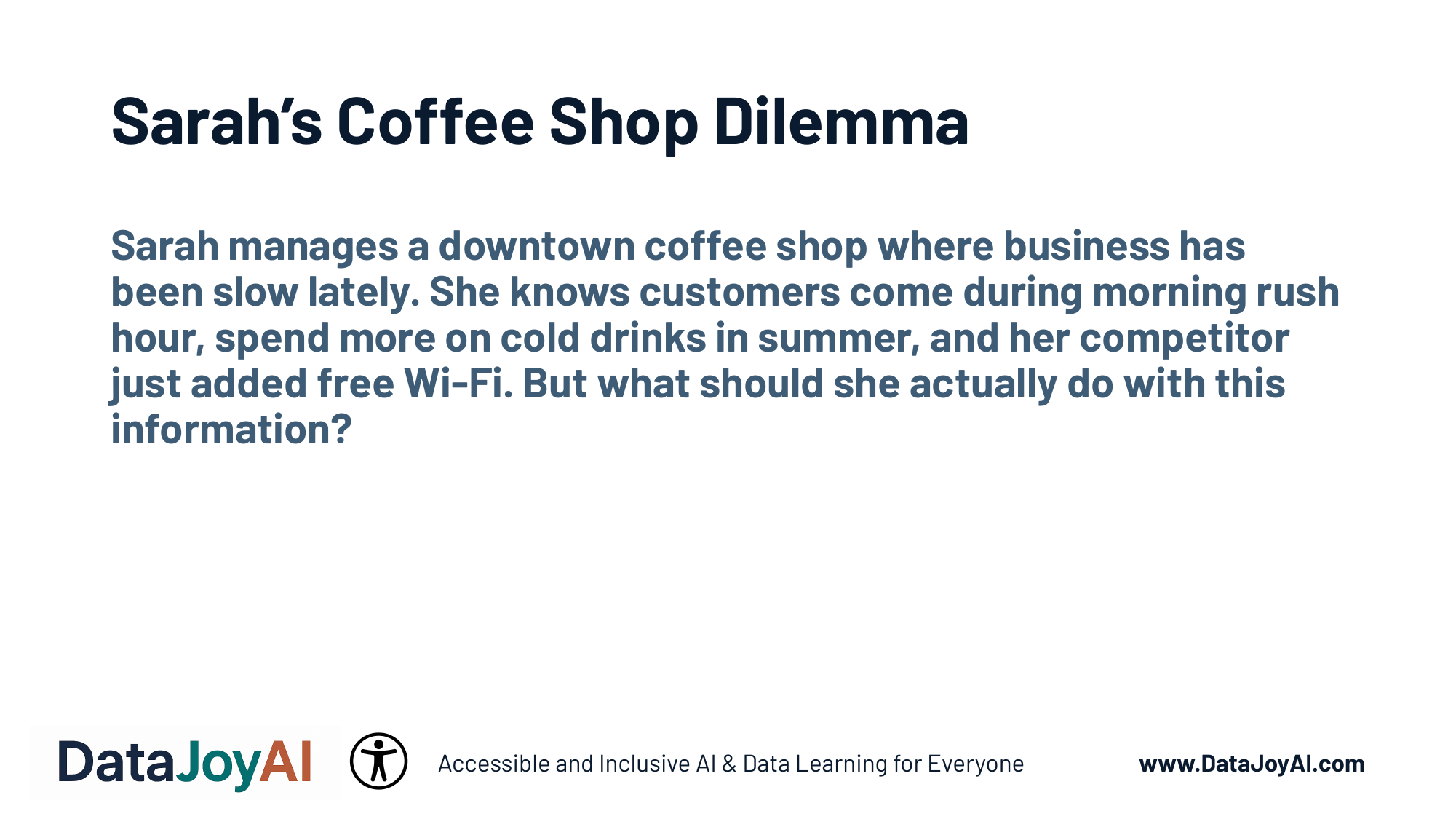

# Sarah’s Coffee Shop Dilemma
Sarah manages a downtown coffee shop where business has been slow lately. She knows customers come during morning rush hour, spend more on cold drinks in summer, and her competitor just added free Wi-Fi. But what should she actually do with this information?